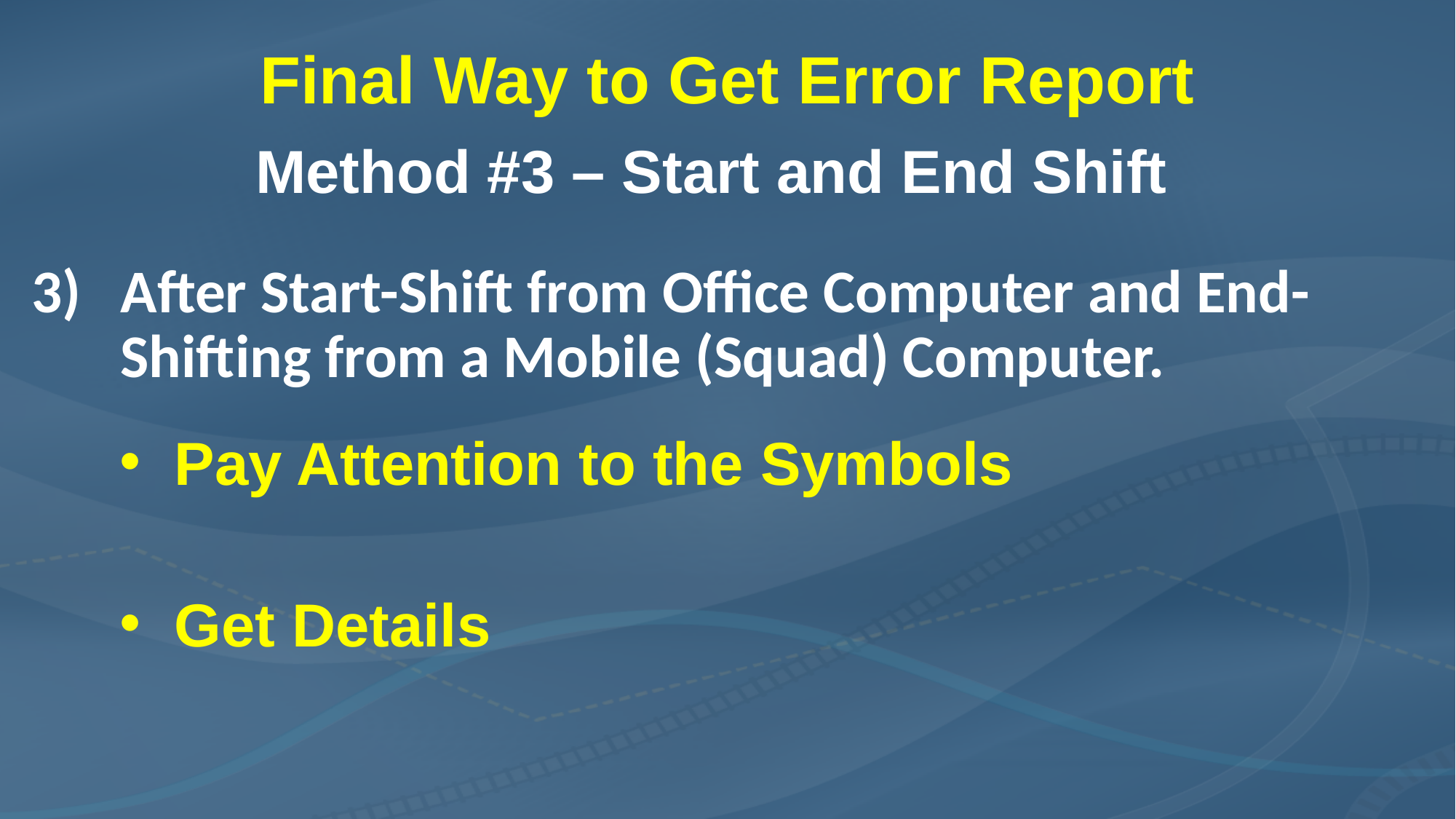

# Final Way to Get Error Report
Method #3 – Start and End Shift

After Start-Shift from Office Computer and End-Shifting from a Mobile (Squad) Computer.

Pay Attention to the Symbols

Get Details